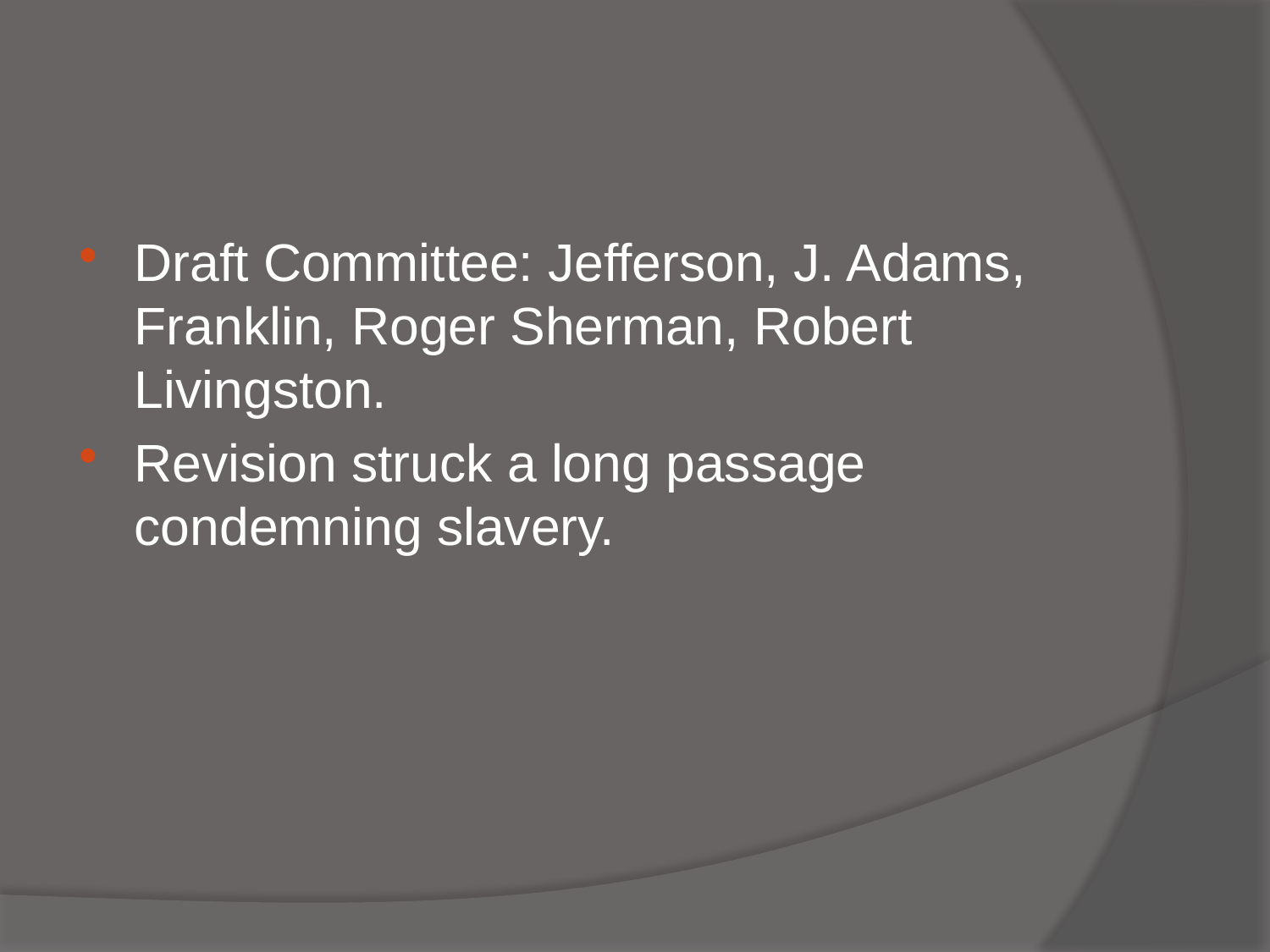

#
Draft Committee: Jefferson, J. Adams, Franklin, Roger Sherman, Robert Livingston.
Revision struck a long passage condemning slavery.